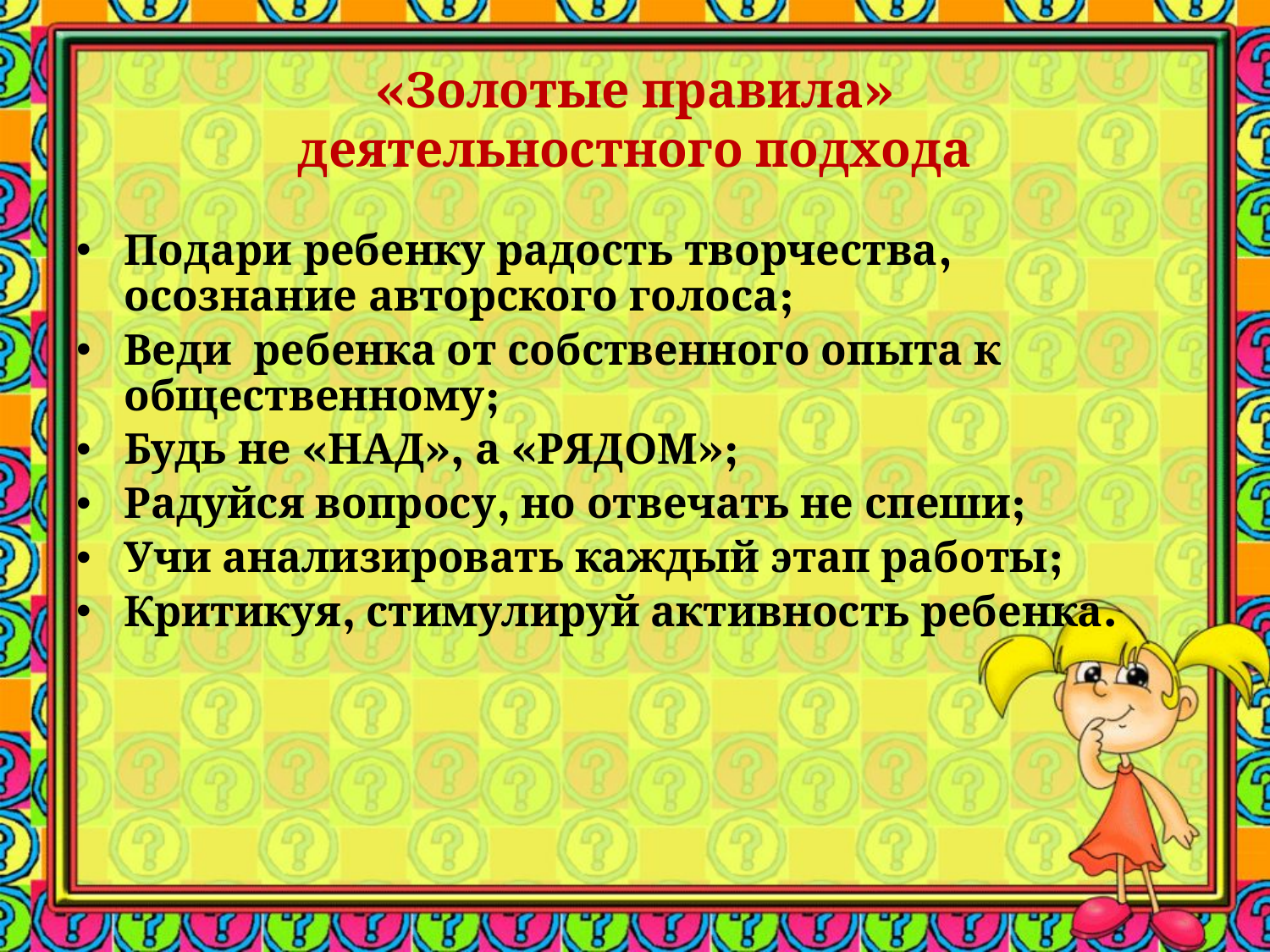

# «Золотые правила» деятельностного подхода
Подари ребенку радость творчества, осознание авторского голоса;
Веди  ребенка от собственного опыта к общественному;
Будь не «НАД», а «РЯДОМ»;
Радуйся вопросу, но отвечать не спеши;
Учи анализировать каждый этап работы;
Критикуя, стимулируй активность ребенка.